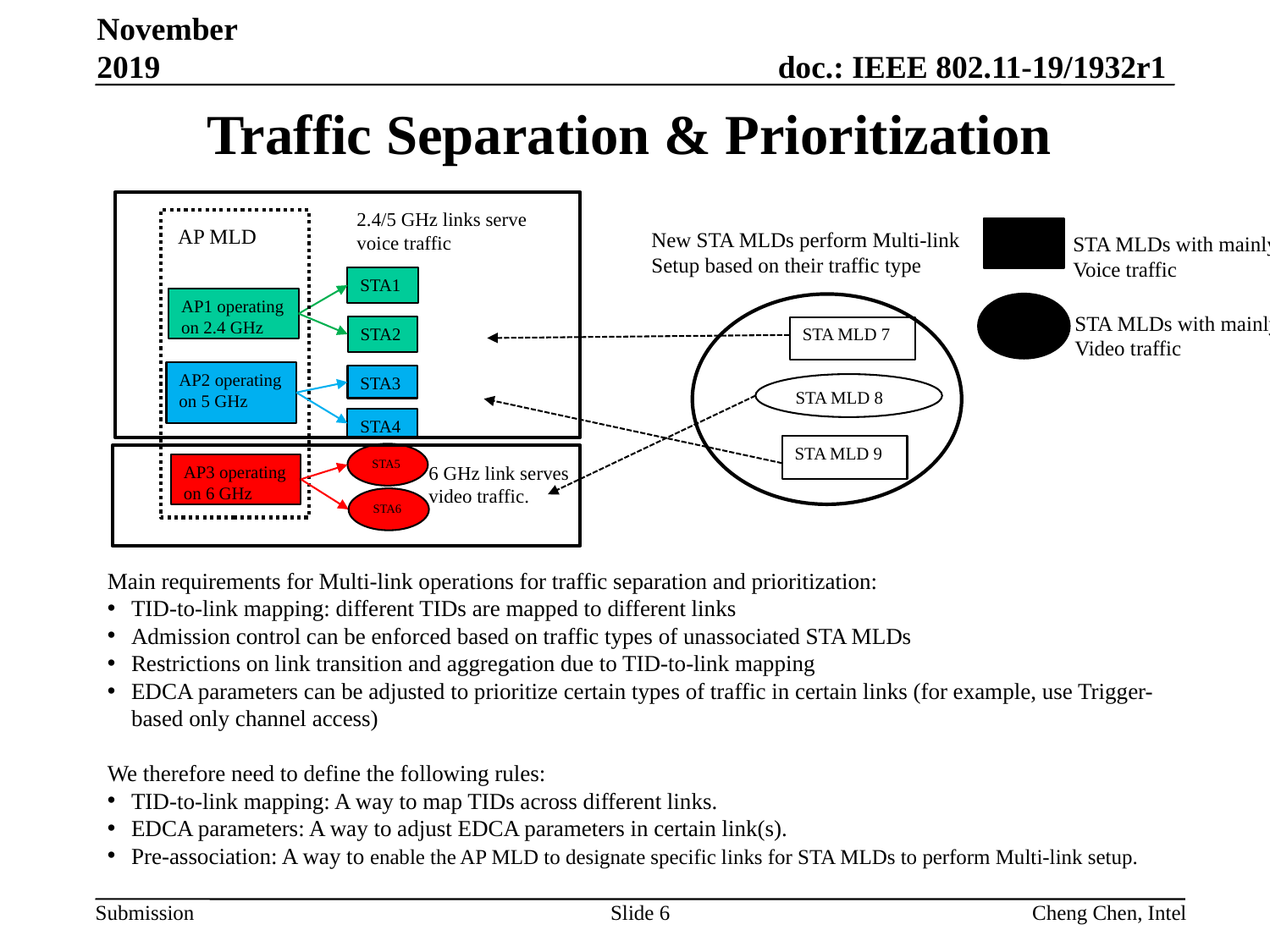

November 2019
# Traffic Separation & Prioritization

2.4/5 GHz links serve
voice traffic

AP MLD

New STA MLDs perform Multi-link
Setup based on their traffic type
STA MLDs with mainly
Voice traffic
STA1
AP1 operating on 2.4 GHz

STA MLDs with mainly
Video traffic
STA2
STA MLD 7
AP2 operating on 5 GHz
STA3
STA MLD 8
STA4
STA MLD 9
STA5

AP3 operating on 6 GHz
6 GHz link serves
video traffic.
STA6
Main requirements for Multi-link operations for traffic separation and prioritization:
TID-to-link mapping: different TIDs are mapped to different links
Admission control can be enforced based on traffic types of unassociated STA MLDs
Restrictions on link transition and aggregation due to TID-to-link mapping
EDCA parameters can be adjusted to prioritize certain types of traffic in certain links (for example, use Trigger-based only channel access)

We therefore need to define the following rules:
TID-to-link mapping: A way to map TIDs across different links.
EDCA parameters: A way to adjust EDCA parameters in certain link(s).
Pre-association: A way to enable the AP MLD to designate specific links for STA MLDs to perform Multi-link setup.
Slide 6
Cheng Chen, Intel